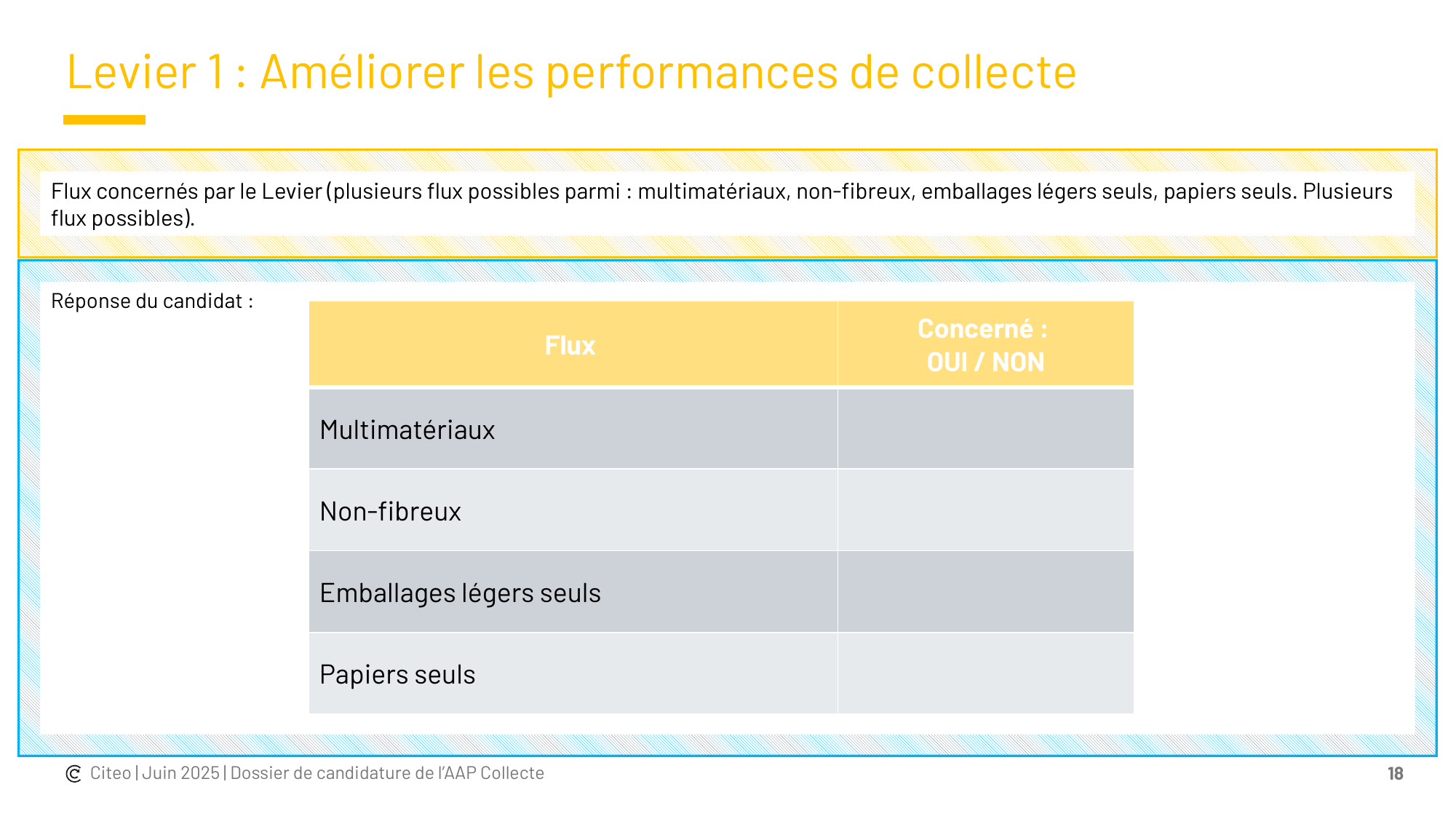

# Levier 1 : Améliorer les performances de collecte

Flux concernés par le Levier (plusieurs flux possibles parmi : multimatériaux, non-fibreux, emballages légers seuls, papiers seuls. Plusieurs flux possibles).

Réponse du candidat :

| Flux | Concerné : OUI / NON |
| --- | --- |
| Multimatériaux |  |
| Non-fibreux |  |
| Emballages légers seuls |  |
| Papiers seuls |  |
Citeo | Juin 2025 | Dossier de candidature de l’AAP Collecte
18